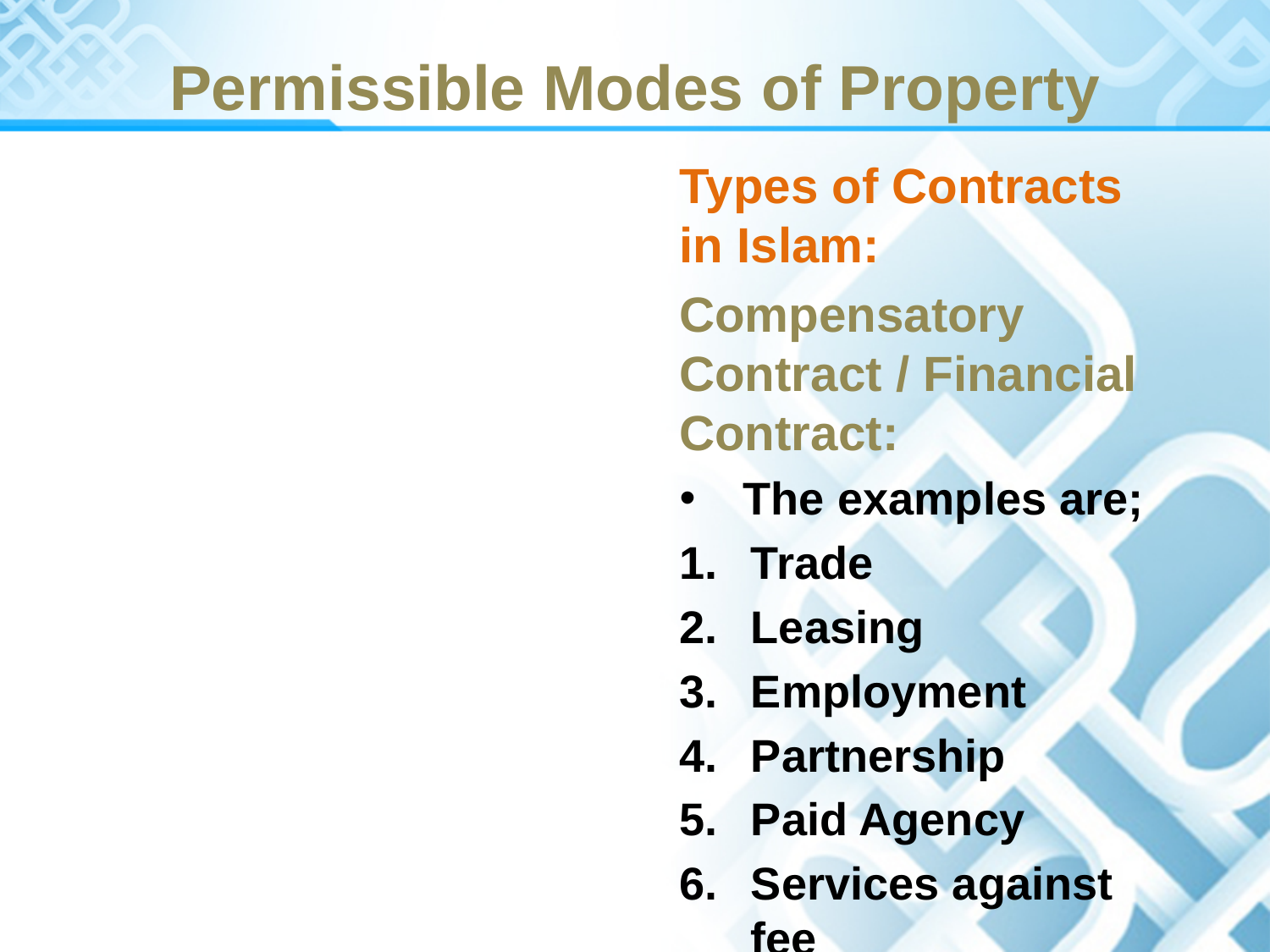

Permissible Modes of Property
Types of Contracts in Islam:
Compensatory Contract / Financial Contract:
The examples are;
Trade
Leasing
Employment
Partnership
Paid Agency
Services against fee